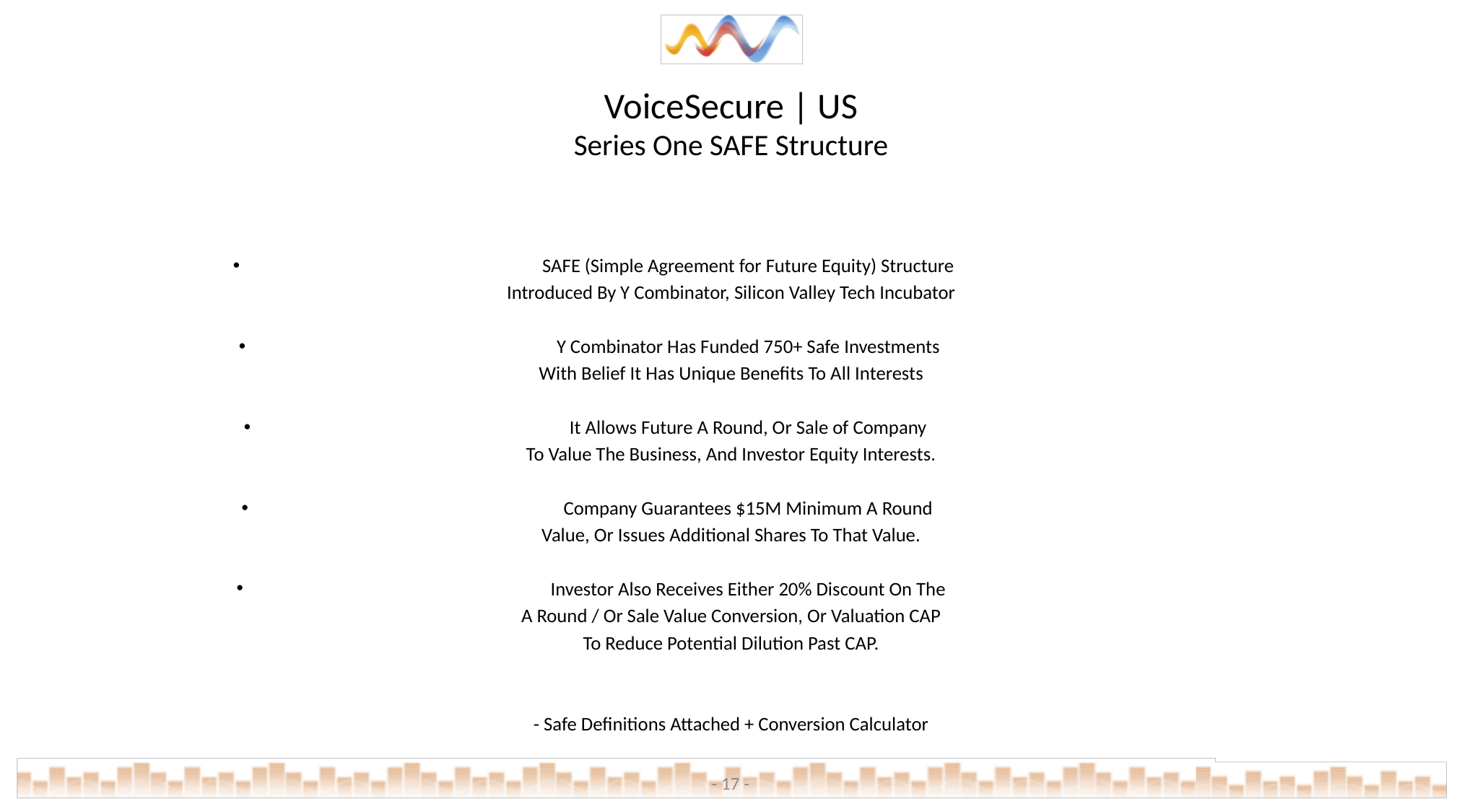

# VoiceSecure | US Series One SAFE Structure

SAFE (Simple Agreement for Future Equity) Structure
Introduced By Y Combinator, Silicon Valley Tech Incubator

Y Combinator Has Funded 750+ Safe Investments
With Belief It Has Unique Benefits To All Interests

It Allows Future A Round, Or Sale of Company
To Value The Business, And Investor Equity Interests.

Company Guarantees $15M Minimum A Round
Value, Or Issues Additional Shares To That Value.

Investor Also Receives Either 20% Discount On The
A Round / Or Sale Value Conversion, Or Valuation CAP
To Reduce Potential Dilution Past CAP.

- Safe Definitions Attached + Conversion Calculator
- 17 -